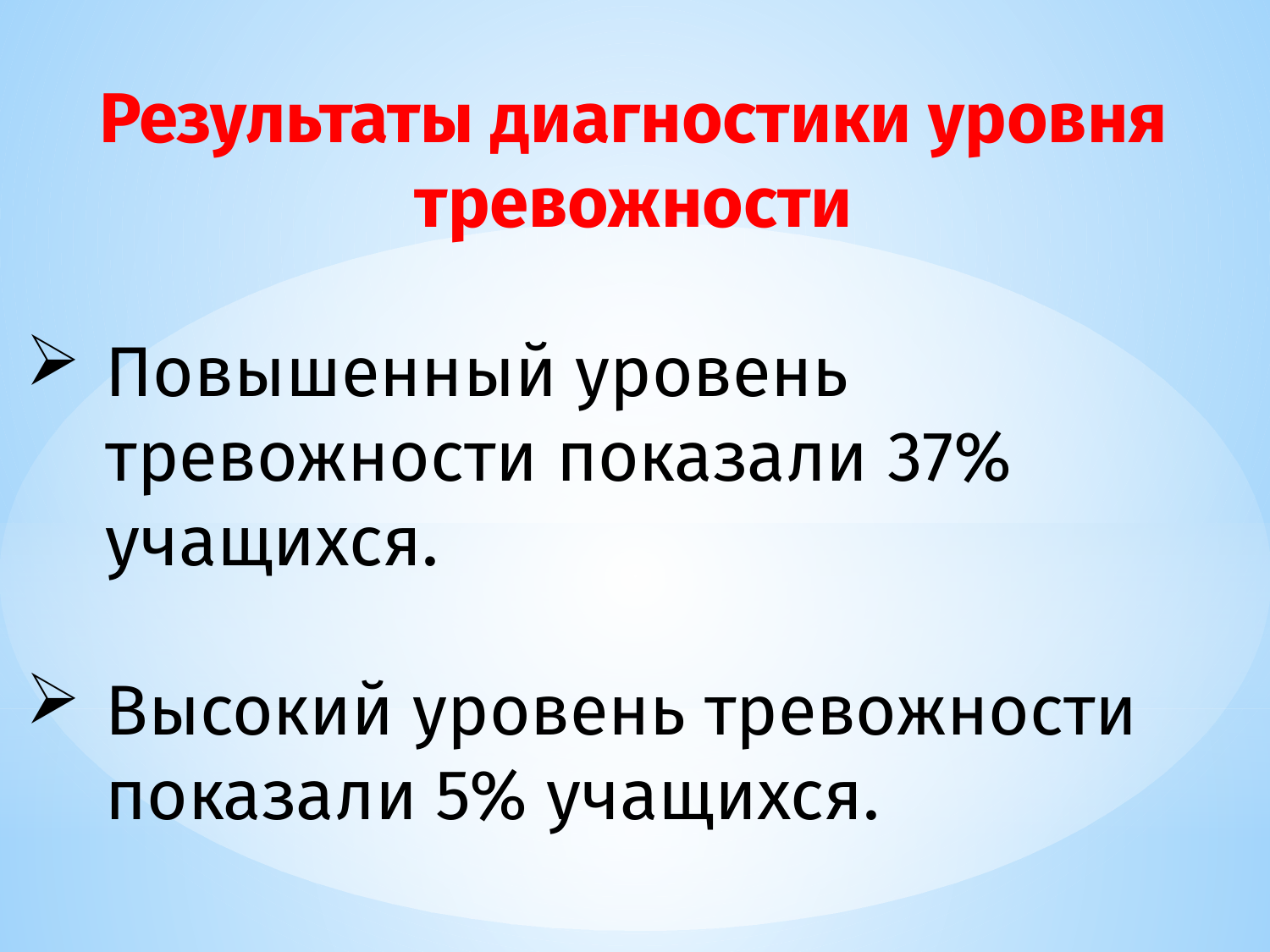

Результаты диагностики уровня тревожности

Повышенный уровень тревожности показали 37% учащихся.

Высокий уровень тревожности показали 5% учащихся.